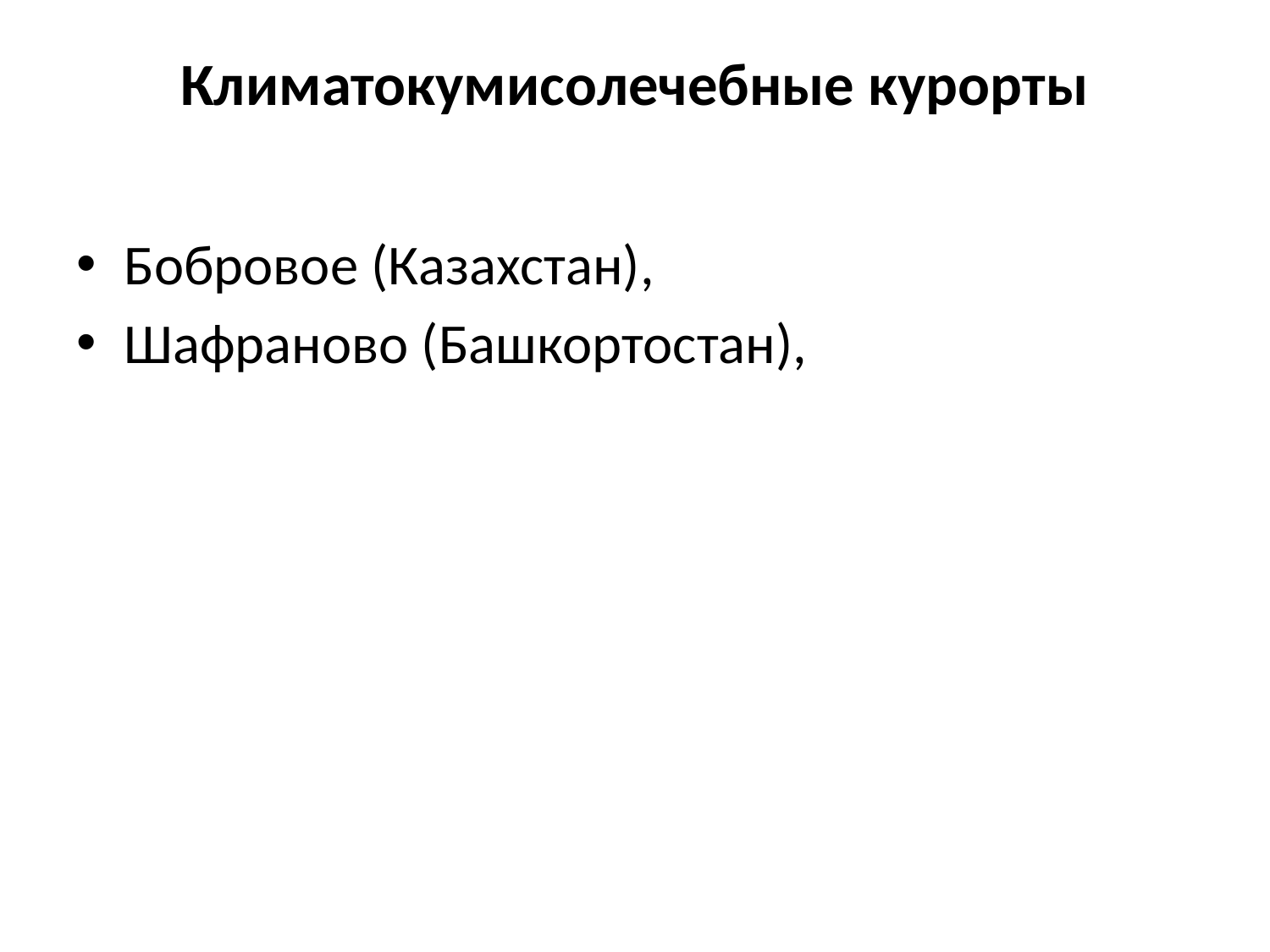

# Климатокумисолечебные курорты
Бобровое (Казахстан),
Шафраново (Башкортостан),